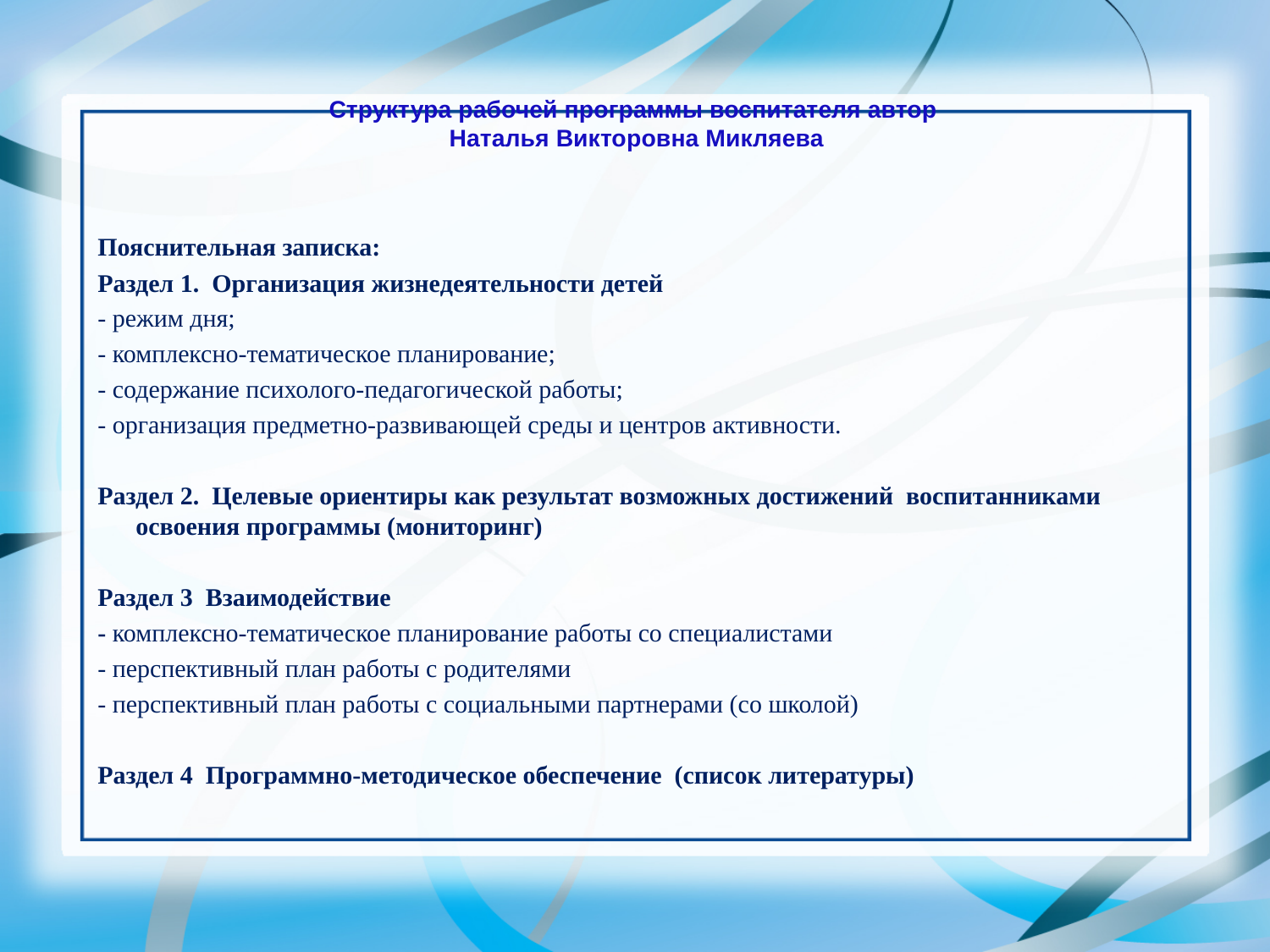

# Структура рабочей программы воспитателя автор Наталья Викторовна Микляева

Пояснительная записка:
Раздел 1.  Организация жизнедеятельности детей
- режим дня;
- комплексно-тематическое планирование;
- содержание психолого-педагогической работы;
- организация предметно-развивающей среды и центров активности.

Раздел 2.  Целевые ориентиры как результат возможных достижений  воспитанниками освоения программы (мониторинг)

Раздел 3  Взаимодействие
- комплексно-тематическое планирование работы со специалистами
- перспективный план работы с родителями
- перспективный план работы с социальными партнерами (со школой)

Раздел 4  Программно-методическое обеспечение  (список литературы)